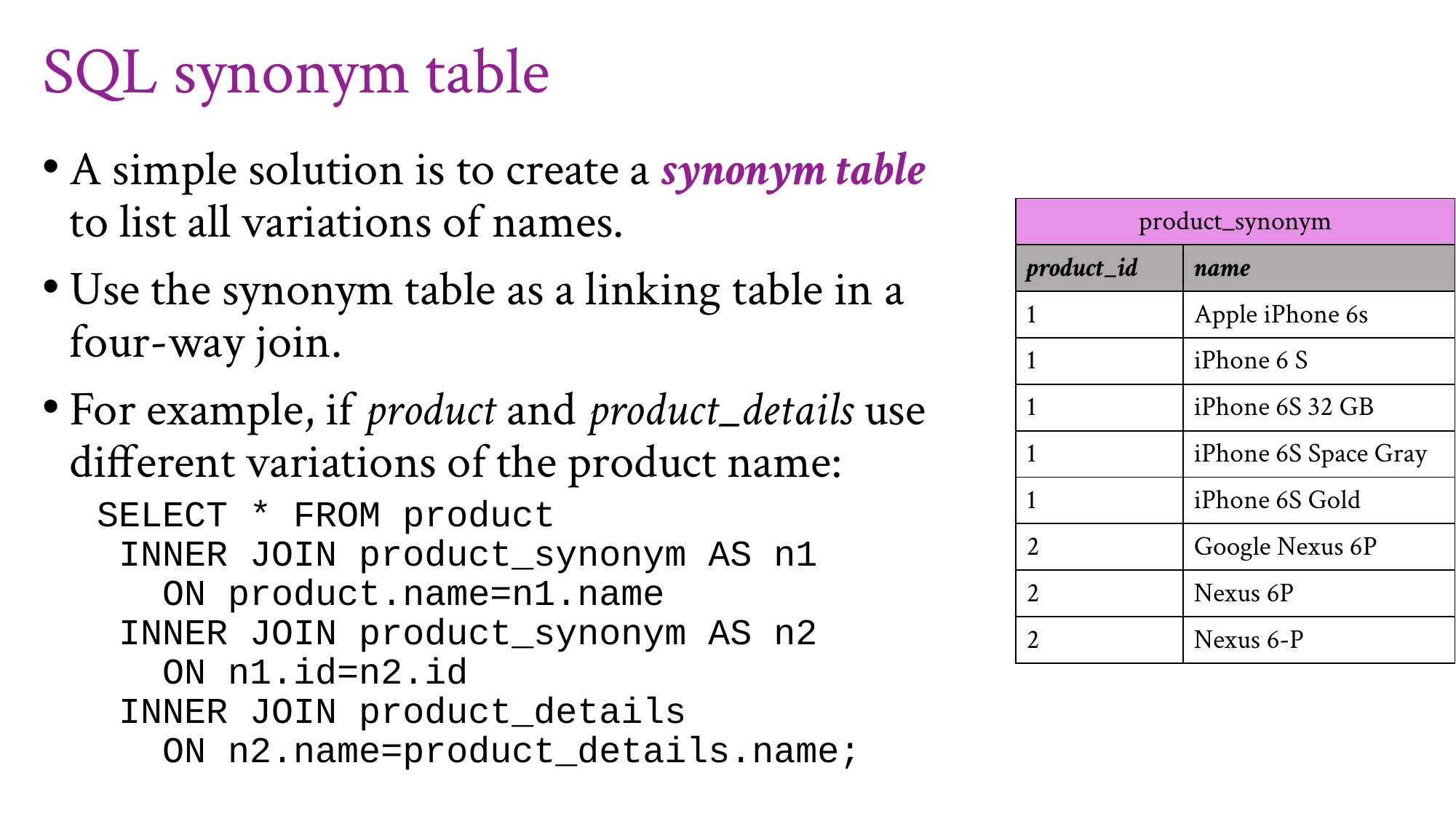

# SQL synonym table
A simple solution is to create a synonym table to list all variations of names.
Use the synonym table as a linking table in a four-way join.
For example, if product and product_details use different variations of the product name:
SELECT * FROM product
 INNER JOIN product_synonym AS n1
   ON product.name=n1.name
 INNER JOIN product_synonym AS n2
   ON n1.id=n2.id
 INNER JOIN product_details
   ON n2.name=product_details.name;
| product\_synonym |  |
| --- | --- |
| product\_id | name |
| 1 | Apple iPhone 6s |
| 1 | iPhone 6 S |
| 1 | iPhone 6S 32 GB |
| 1 | iPhone 6S Space Gray |
| 1 | iPhone 6S Gold |
| 2 | Google Nexus 6P |
| 2 | Nexus 6P |
| 2 | Nexus 6-P |